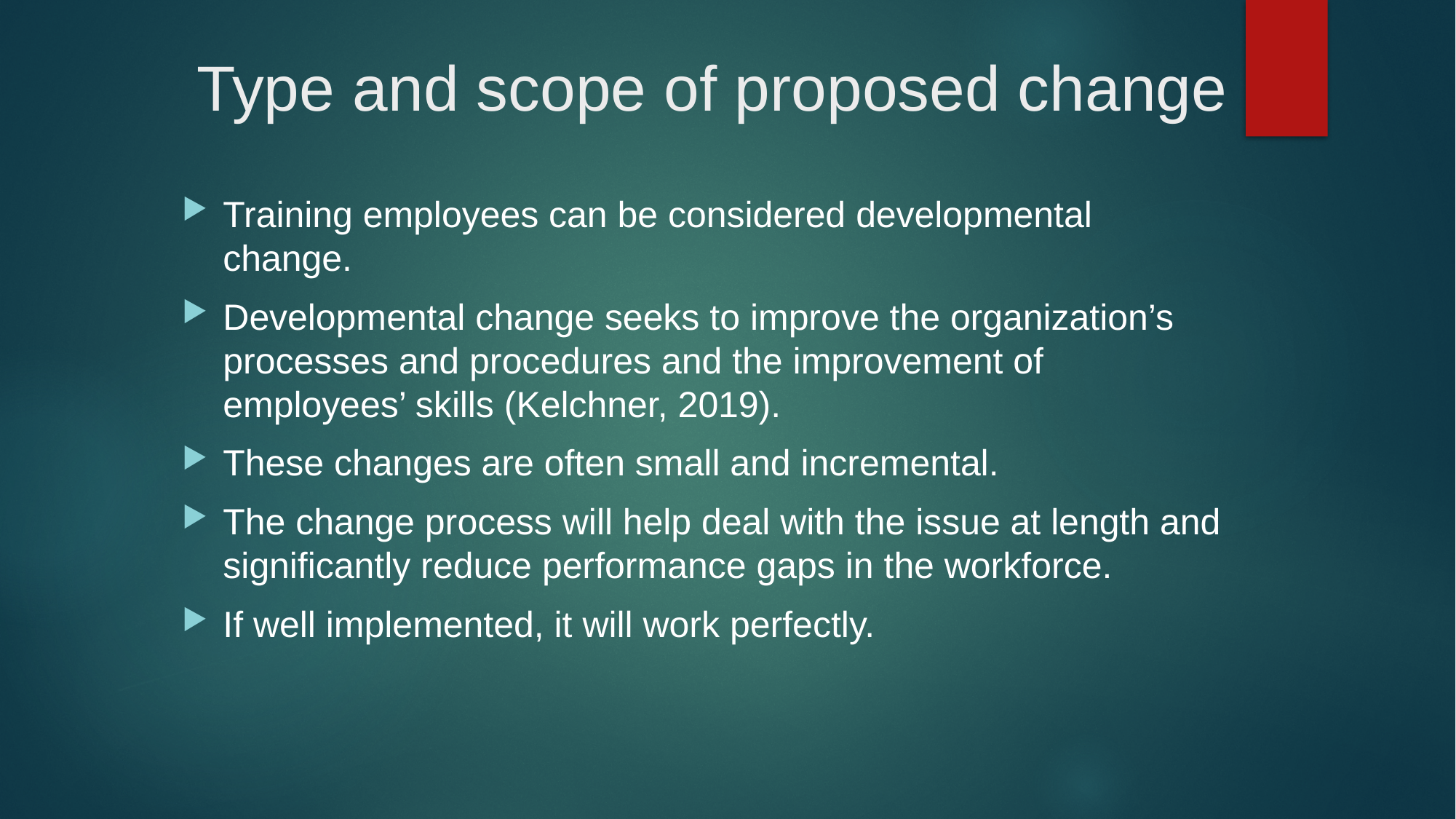

# Type and scope of proposed change
Training employees can be considered developmental change.
Developmental change seeks to improve the organization’s processes and procedures and the improvement of employees’ skills (Kelchner, 2019).
These changes are often small and incremental.
The change process will help deal with the issue at length and significantly reduce performance gaps in the workforce.
If well implemented, it will work perfectly.